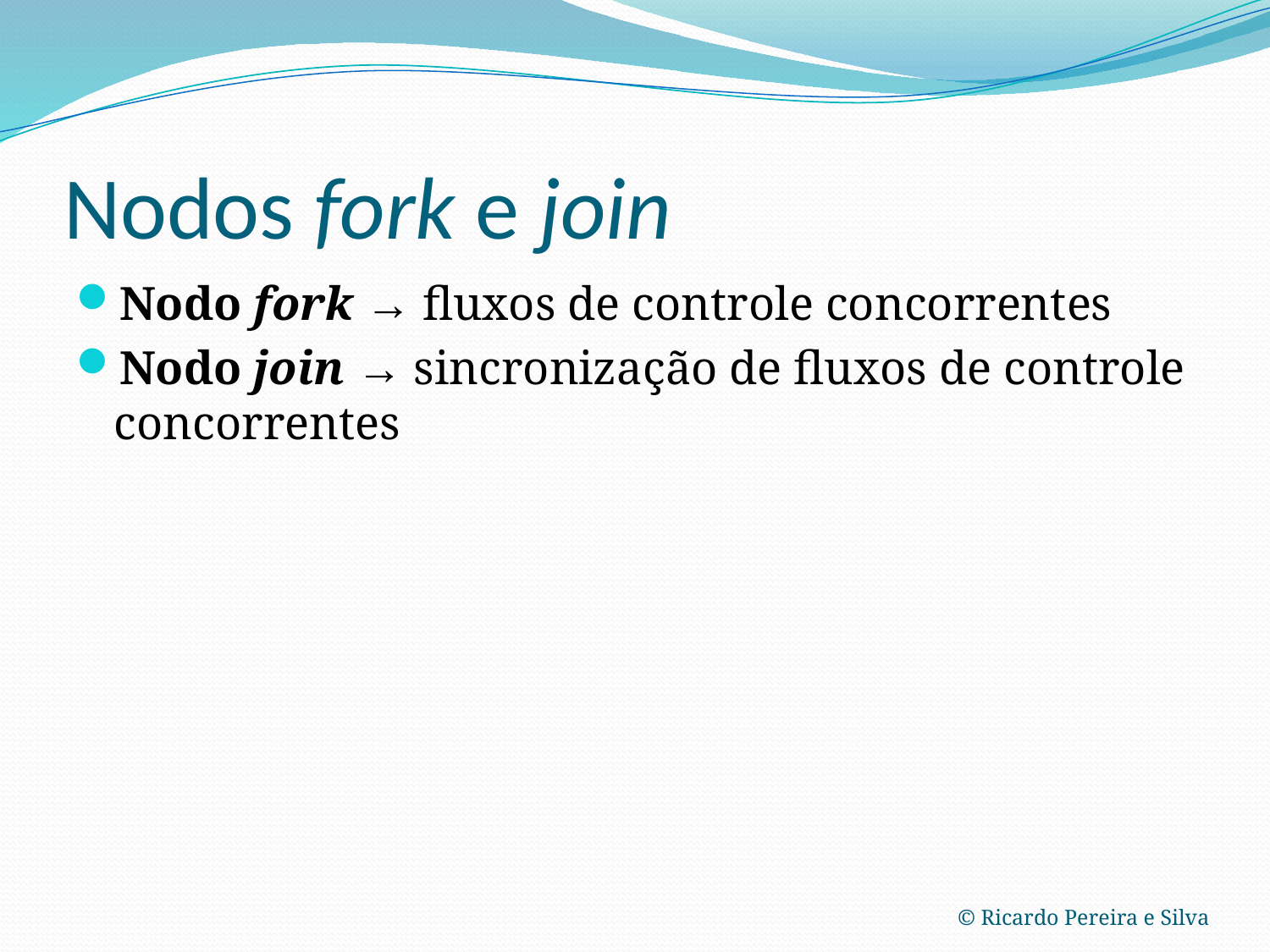

# Nodos fork e join
Nodo fork → fluxos de controle concorrentes
Nodo join → sincronização de fluxos de controle concorrentes
© Ricardo Pereira e Silva